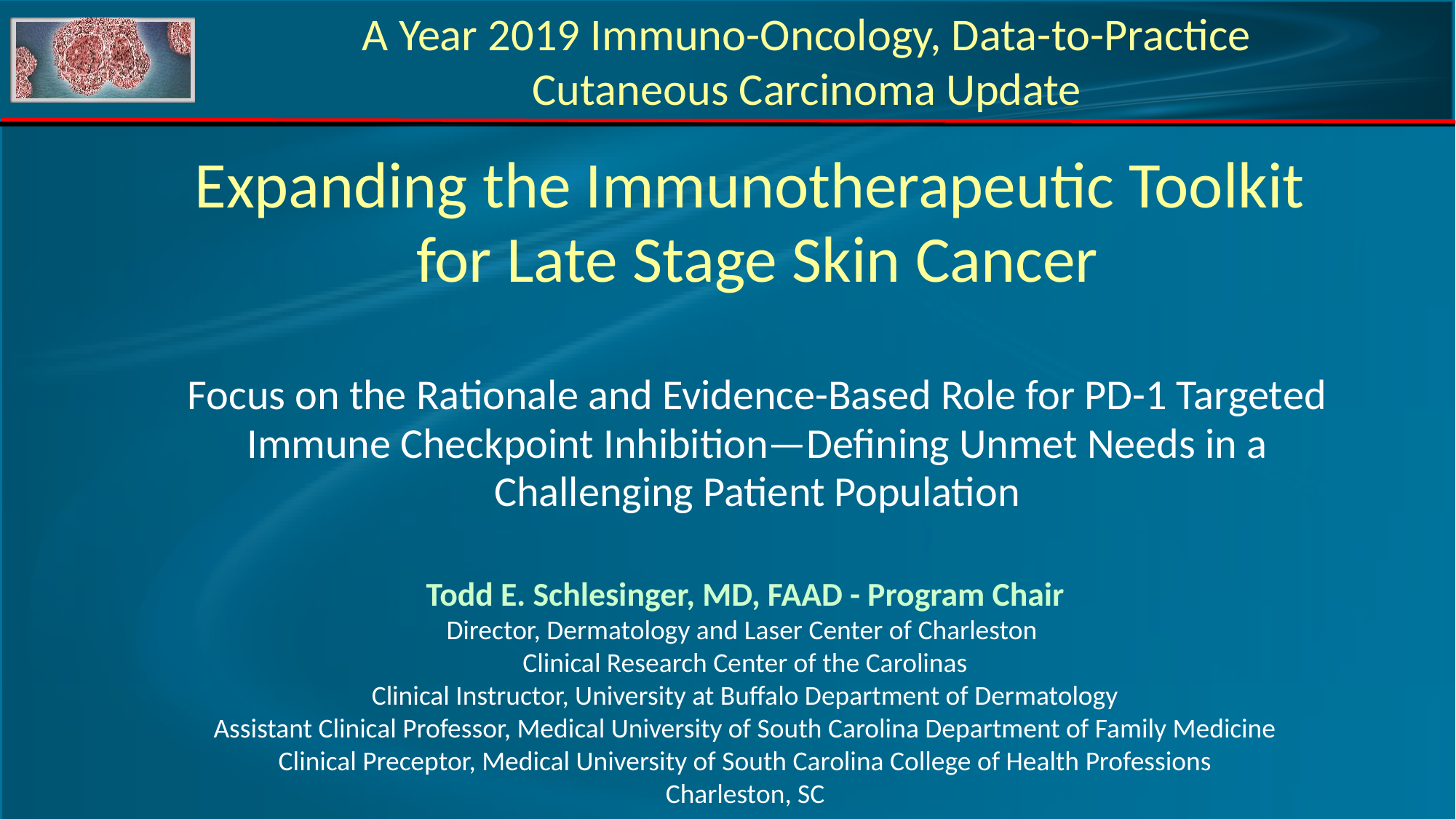

A Year 2019 Immuno-Oncology, Data-to-Practice
Cutaneous Carcinoma Update
Expanding the Immunotherapeutic Toolkit
for Late Stage Skin Cancer
Focus on the Rationale and Evidence-Based Role for PD-1 Targeted Immune Checkpoint Inhibition—Defining Unmet Needs in a Challenging Patient Population
Todd E. Schlesinger, MD, FAAD - Program Chair
Director, Dermatology and Laser Center of Charleston
Clinical Research Center of the Carolinas
Clinical Instructor, University at Buffalo Department of Dermatology
Assistant Clinical Professor, Medical University of South Carolina Department of Family Medicine
Clinical Preceptor, Medical University of South Carolina College of Health Professions
Charleston, SC